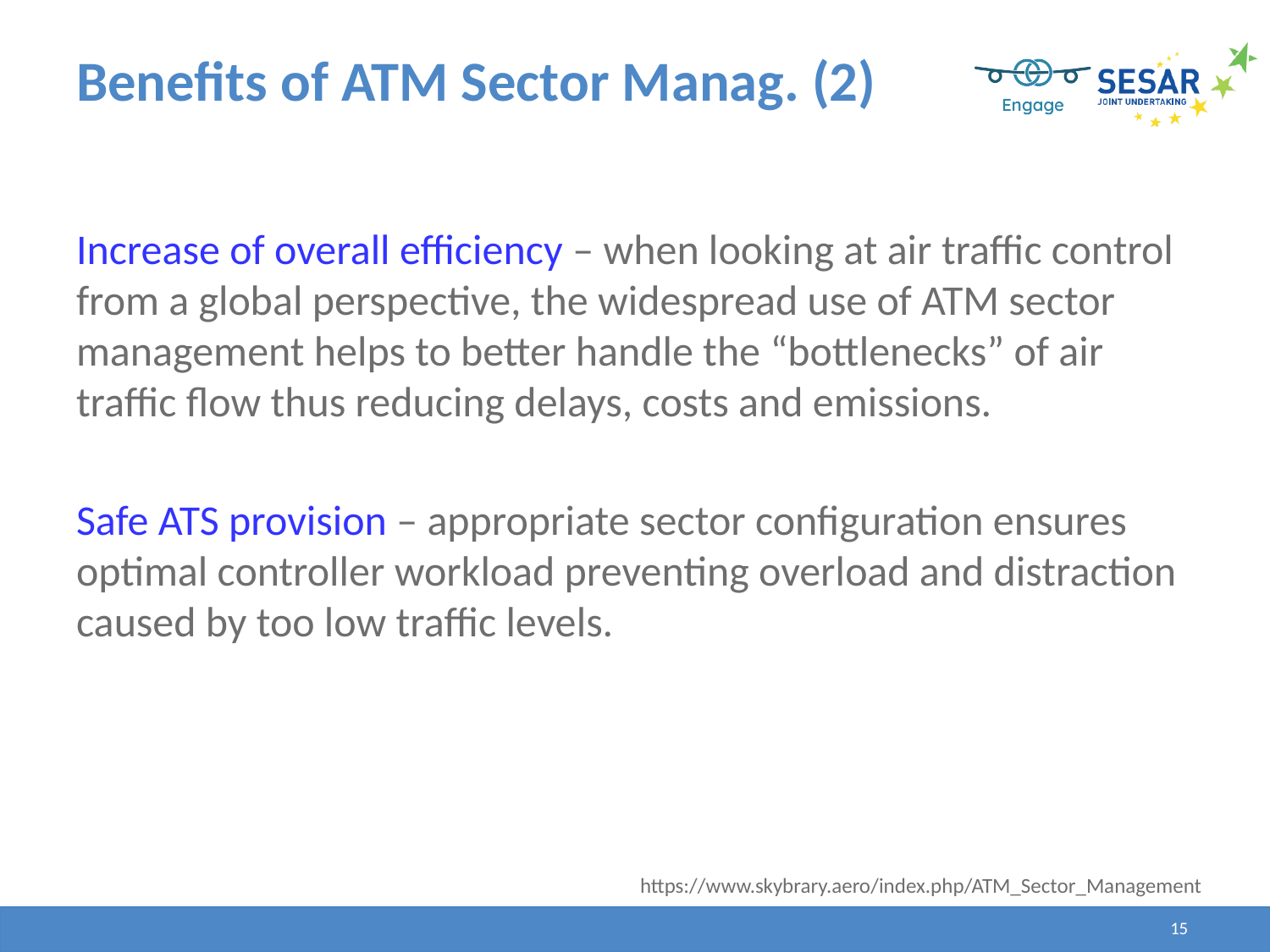

# Benefits of ATM Sector Manag. (2)
Increase of overall efficiency – when looking at air traffic control from a global perspective, the widespread use of ATM sector management helps to better handle the “bottlenecks” of air traffic flow thus reducing delays, costs and emissions.

Safe ATS provision – appropriate sector configuration ensures optimal controller workload preventing overload and distraction caused by too low traffic levels.
https://www.skybrary.aero/index.php/ATM_Sector_Management
15